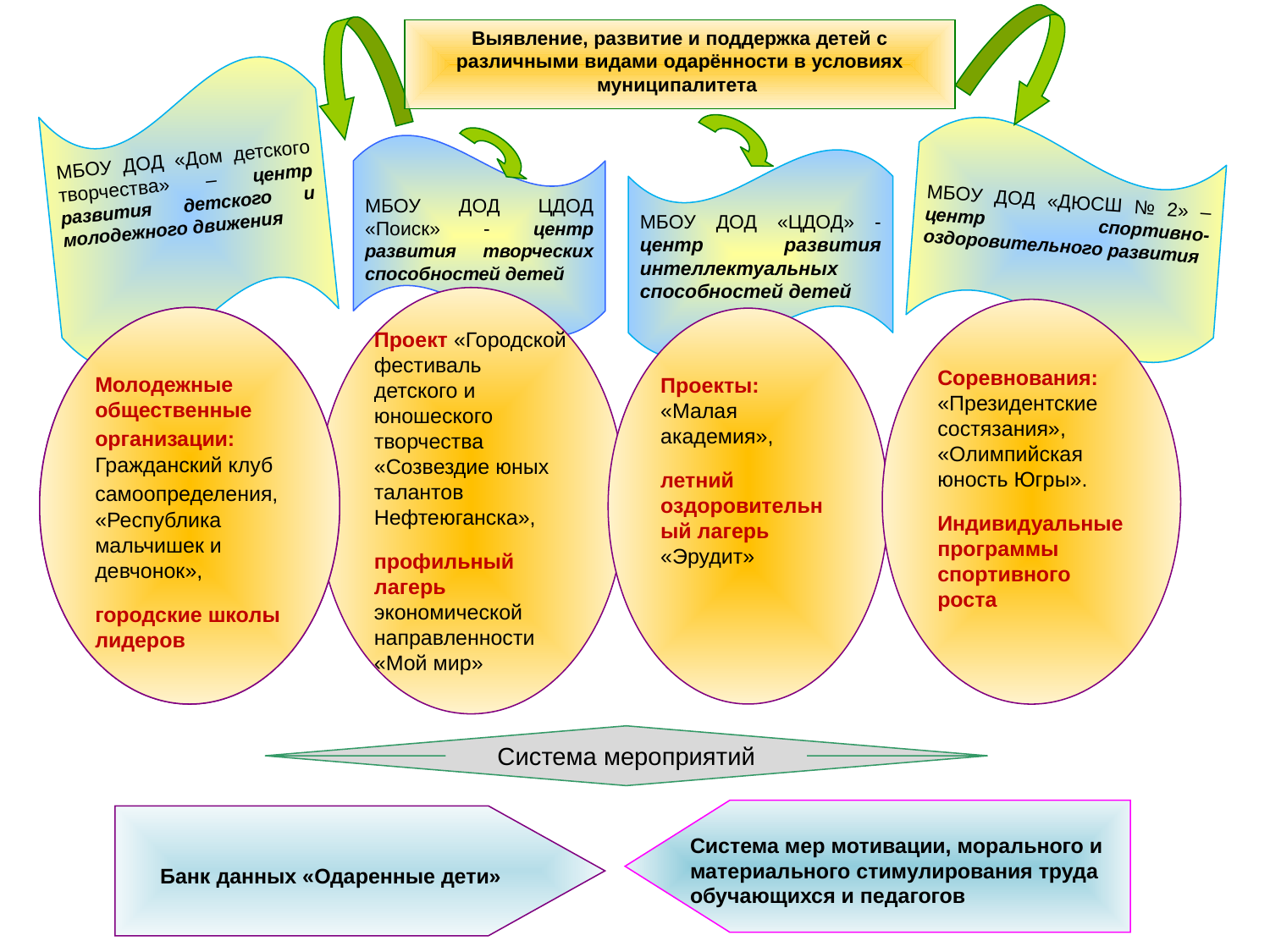

Выявление, развитие и поддержка детей с различными видами одарённости в условиях муниципалитета

МБОУ ДОД «Дом детского творчества» – центр развития детского и молодежного движения

МБОУ ДОД «ДЮСШ № 2» – центр спортивно-оздоровительного развития
МБОУ ДОД ЦДОД «Поиск» - центр развития творческих способностей детей

МБОУ ДОД «ЦДОД» - центр развития интеллектуальных способностей детей

Проект «Городской фестиваль детского и юношеского творчества «Созвездие юных талантов Нефтеюганска»,

профильный лагерь  экономической направленности «Мой мир»
Соревнования:
«Президентские состязания»,
«Олимпийская юность Югры».

Индивидуальные программы спортивного роста
Молодежные общественные организации: Гражданский клуб самоопределения, «Республика мальчишек и девчонок»,

городские школы лидеров
Молодежные общественные организации: Гражданский клуб самоопределения, «Республика мальчишек и девчонок»,

городские школы лидеров
Проекты:
«Малая академия»,

летний оздоровительный лагерь «Эрудит»
Система мероприятий

Система мер мотивации, морального и материального стимулирования труда обучающихся и педагогов

Банк данных «Одаренные дети»